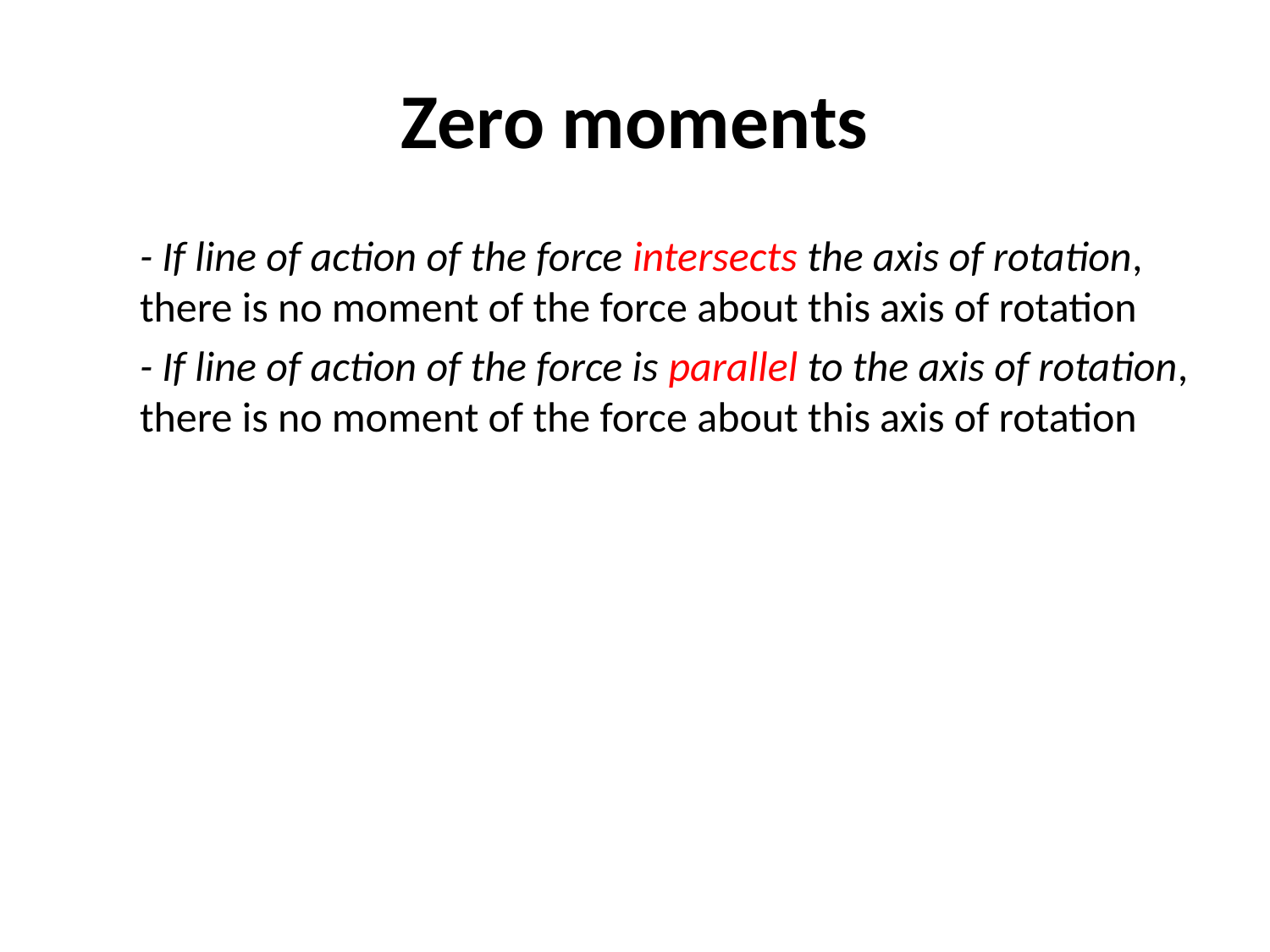

# Zero moments
- If line of action of the force intersects the axis of rotation, there is no moment of the force about this axis of rotation
- If line of action of the force is parallel to the axis of rotation, there is no moment of the force about this axis of rotation